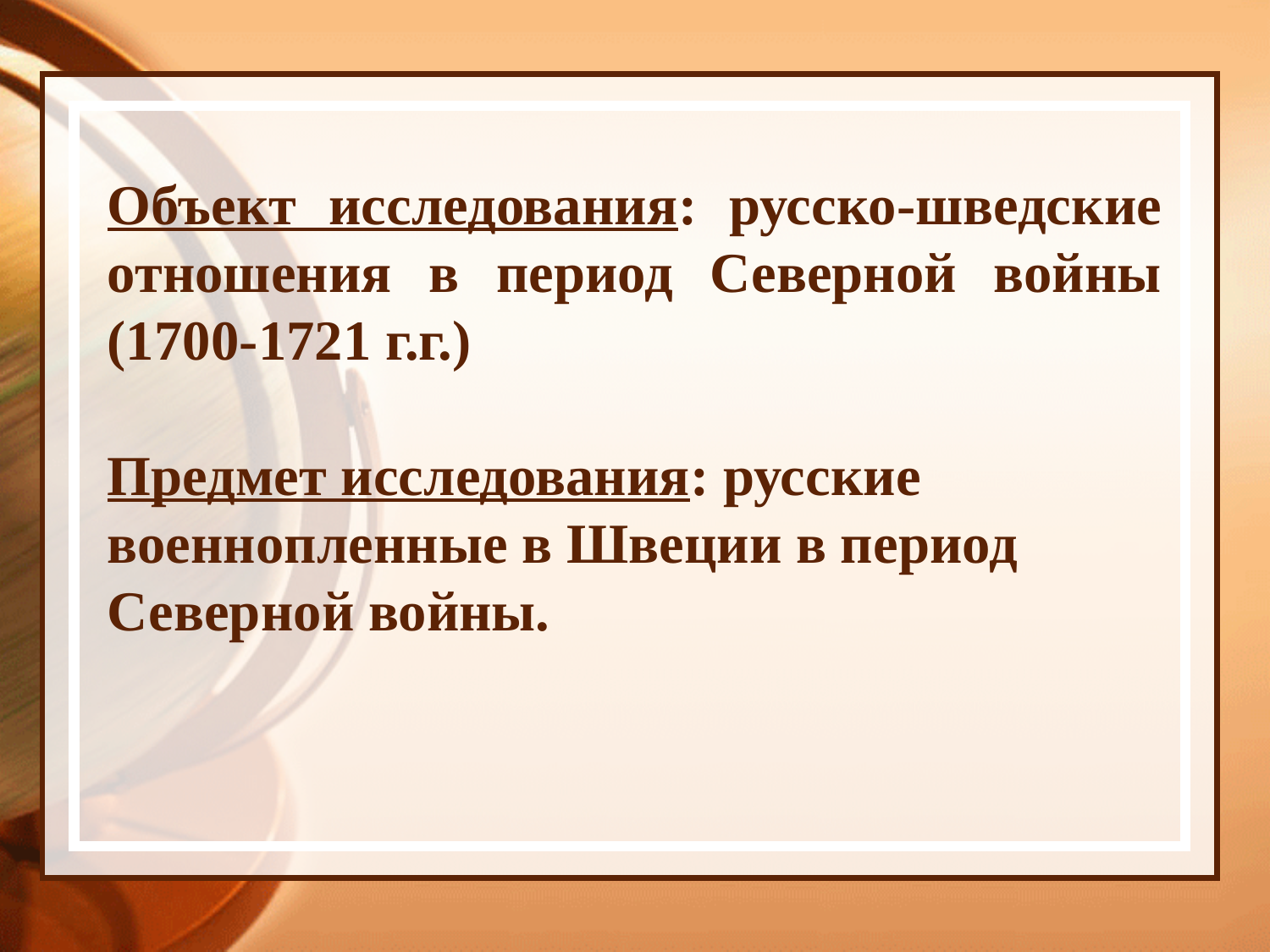

#
Объект исследования: русско-шведские отношения в период Северной войны (1700-1721 г.г.)

Предмет исследования: русские военнопленные в Швеции в период Северной войны.